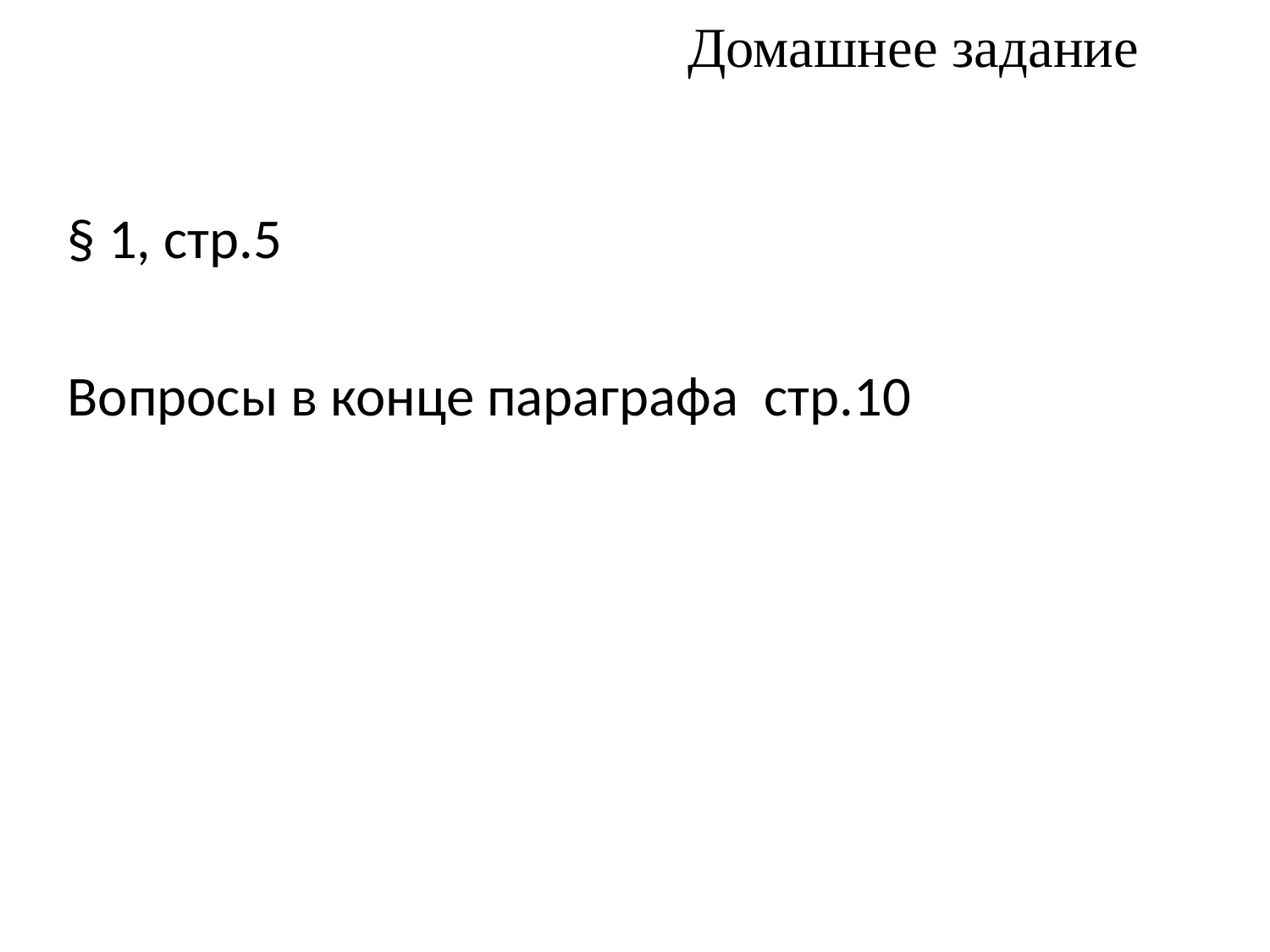

# Домашнее задание

§ 1, стр.5

Вопросы в конце параграфа  стр.10